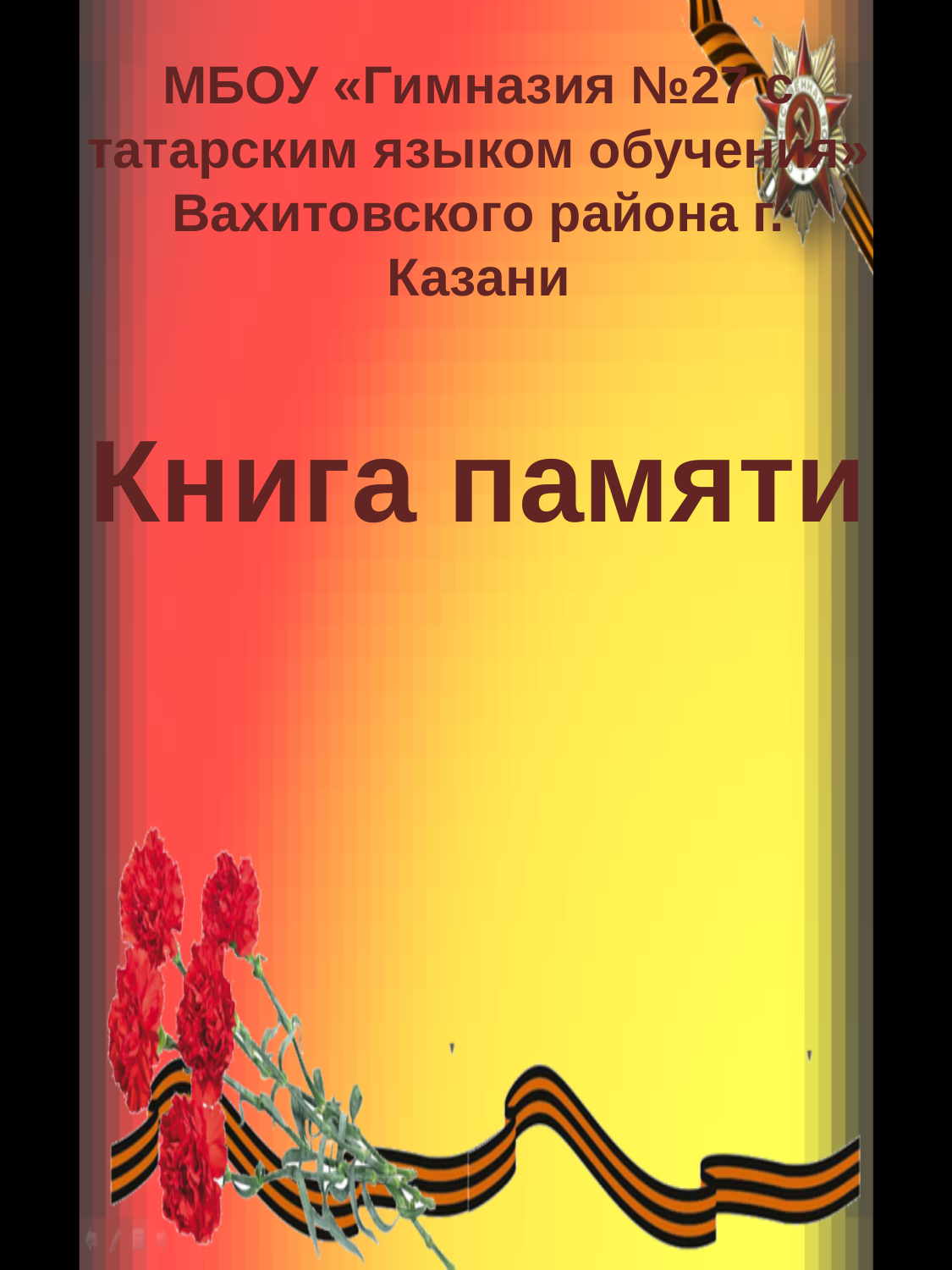

МБОУ «Гимназия №27 с татарским языком обучения» Вахитовского района г. Казани
# Книга памяти